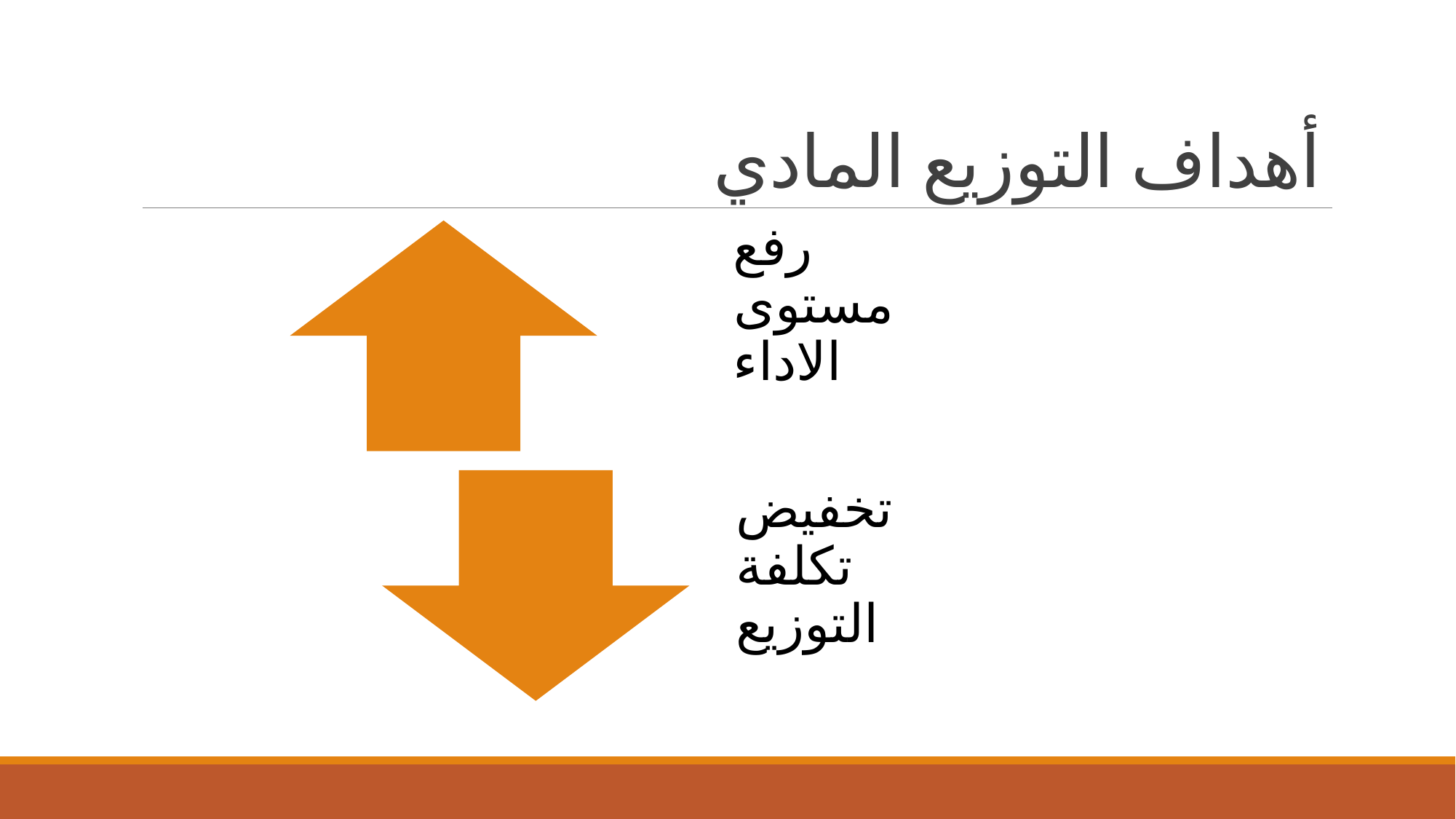

# أهداف التوزيع المادي
رفع مستوى الاداء
تخفيض تكلفة التوزيع